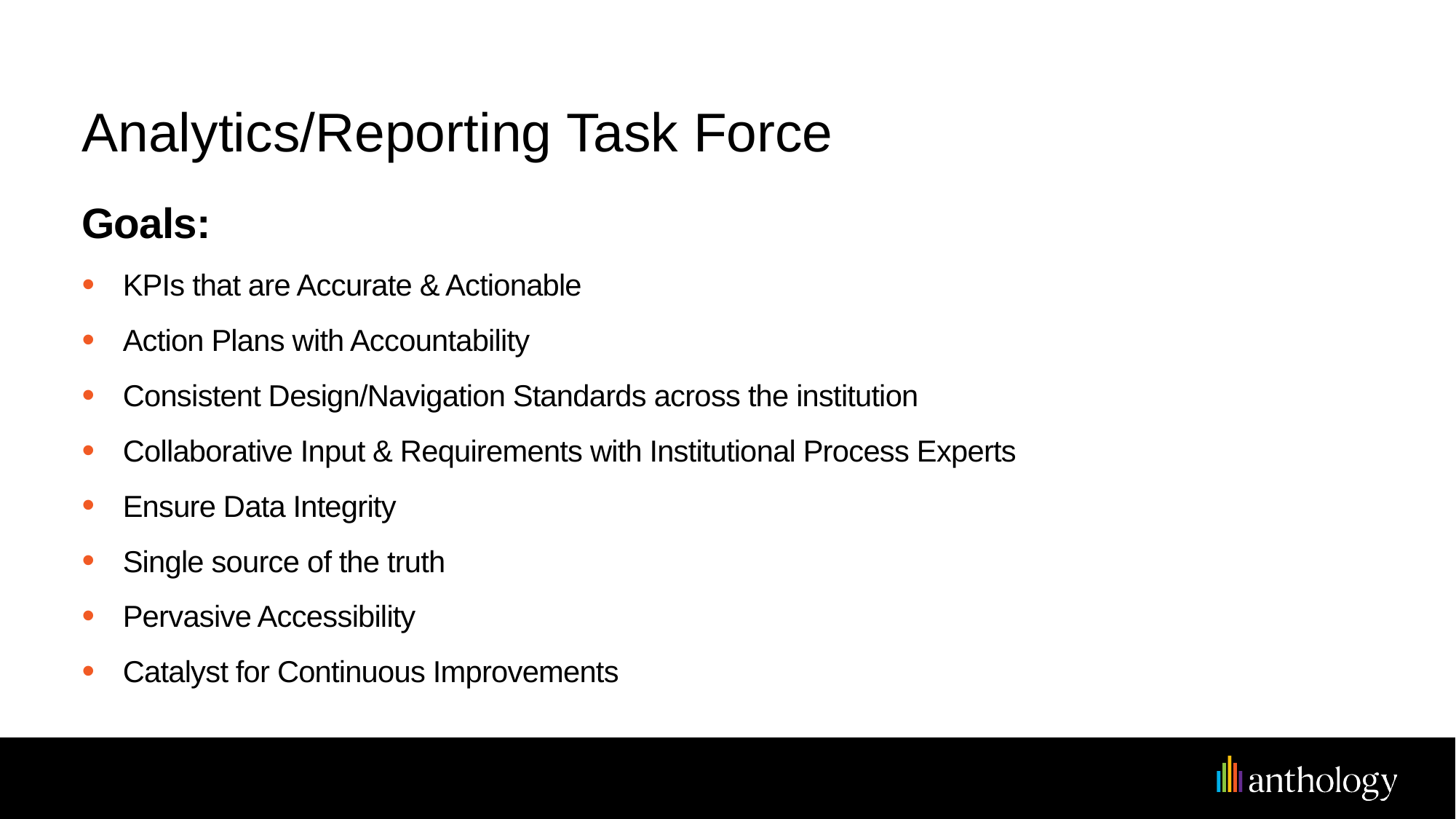

# Analytics/Reporting Task Force
Goals:
KPIs that are Accurate & Actionable
Action Plans with Accountability
Consistent Design/Navigation Standards across the institution
Collaborative Input & Requirements with Institutional Process Experts
Ensure Data Integrity
Single source of the truth
Pervasive Accessibility
Catalyst for Continuous Improvements